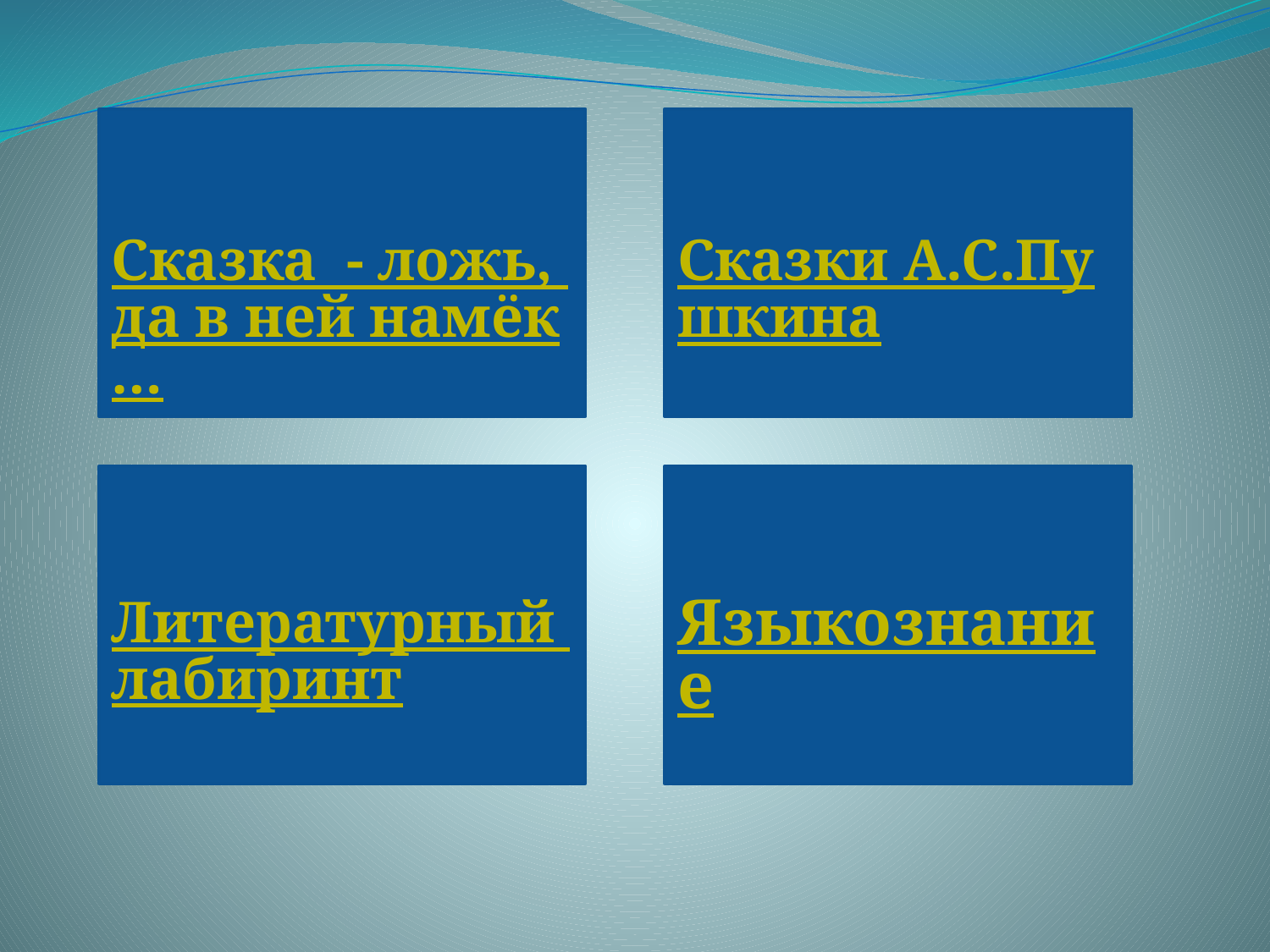

#
Сказка  - ложь, да в ней намёк…
Сказки А.С.Пушкина
Литературный лабиринт
Языкознание